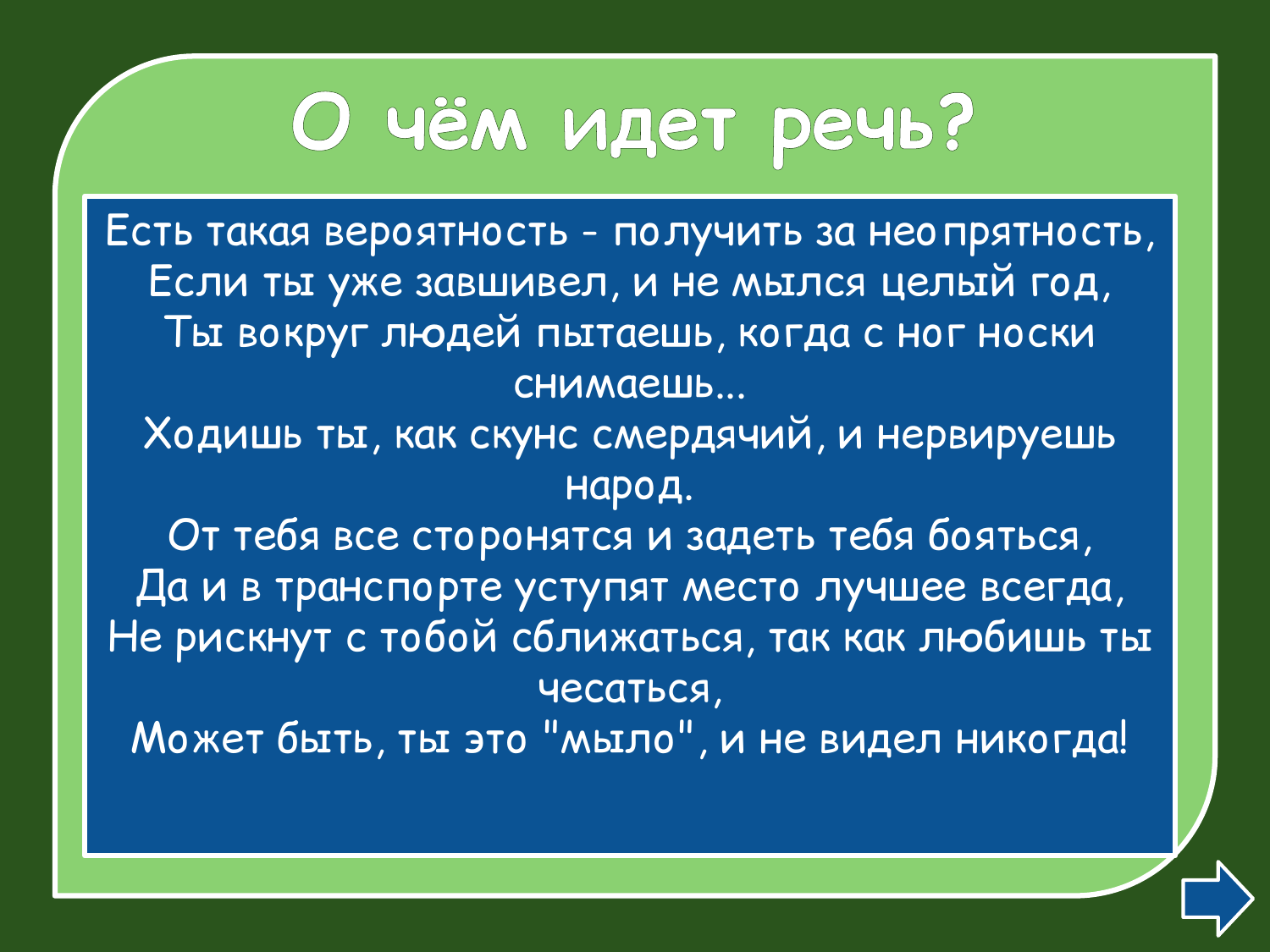

# О чём идет речь?

Есть такая вероятность - получить за неопрятность,
Если ты уже завшивел, и не мылся целый год,
Ты вокруг людей пытаешь, когда с ног носки снимаешь...
Ходишь ты, как скунс смердячий, и нервируешь народ.
От тебя все сторонятся и задеть тебя бояться,
Да и в транспорте уступят место лучшее всегда,
Не рискнут с тобой сближаться, так как любишь ты чесаться,
Может быть, ты это "мыло", и не видел никогда!